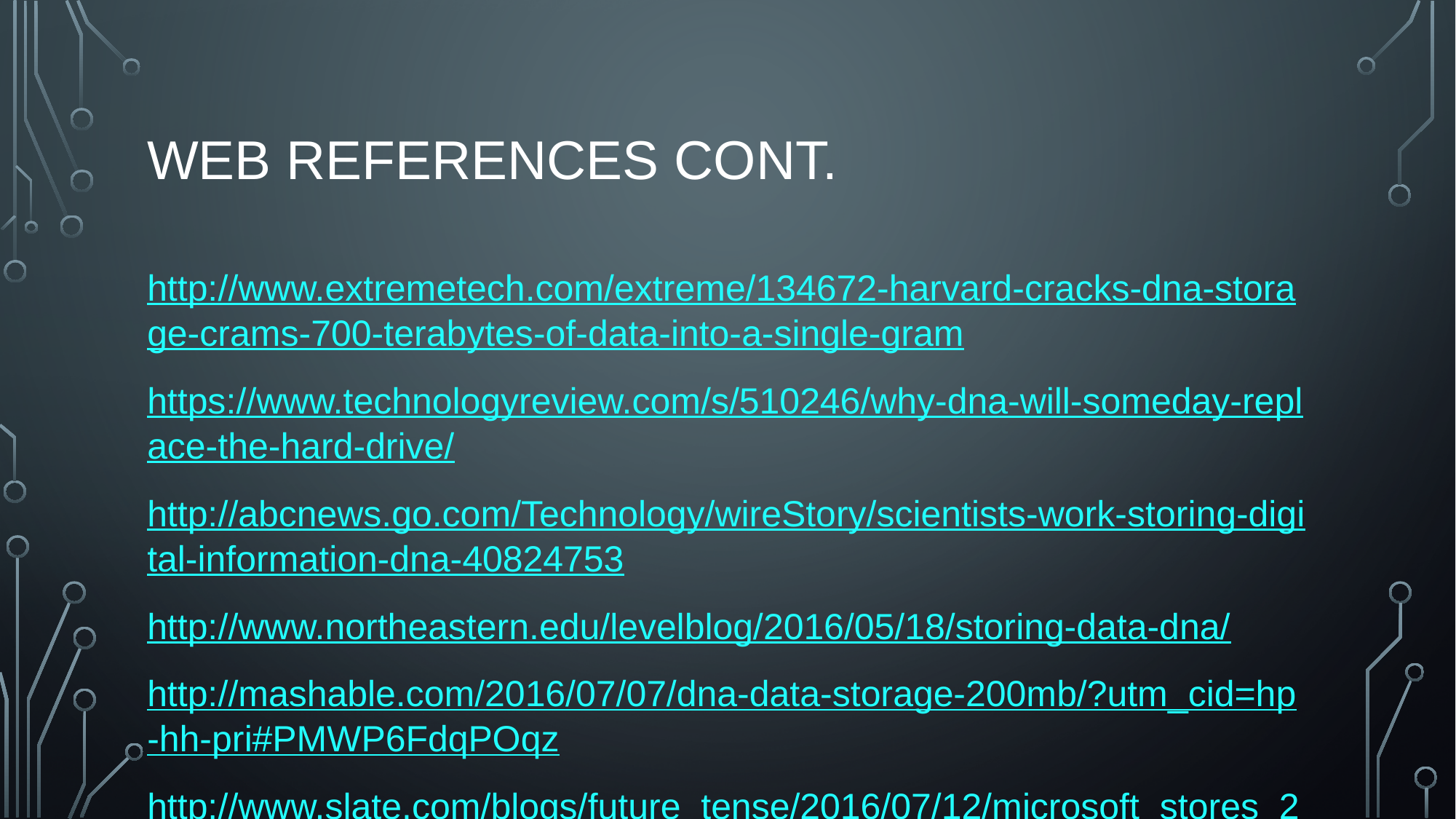

# Web references cont.
http://www.extremetech.com/extreme/134672-harvard-cracks-dna-storage-crams-700-terabytes-of-data-into-a-single-gram
https://www.technologyreview.com/s/510246/why-dna-will-someday-replace-the-hard-drive/
http://abcnews.go.com/Technology/wireStory/scientists-work-storing-digital-information-dna-40824753
http://www.northeastern.edu/levelblog/2016/05/18/storing-data-dna/
http://mashable.com/2016/07/07/dna-data-storage-200mb/?utm_cid=hp-hh-pri#PMWP6FdqPOqz
http://www.slate.com/blogs/future_tense/2016/07/12/microsoft_stores_200_mb_of_data_in_a_strand_of_synthetic_dna.html